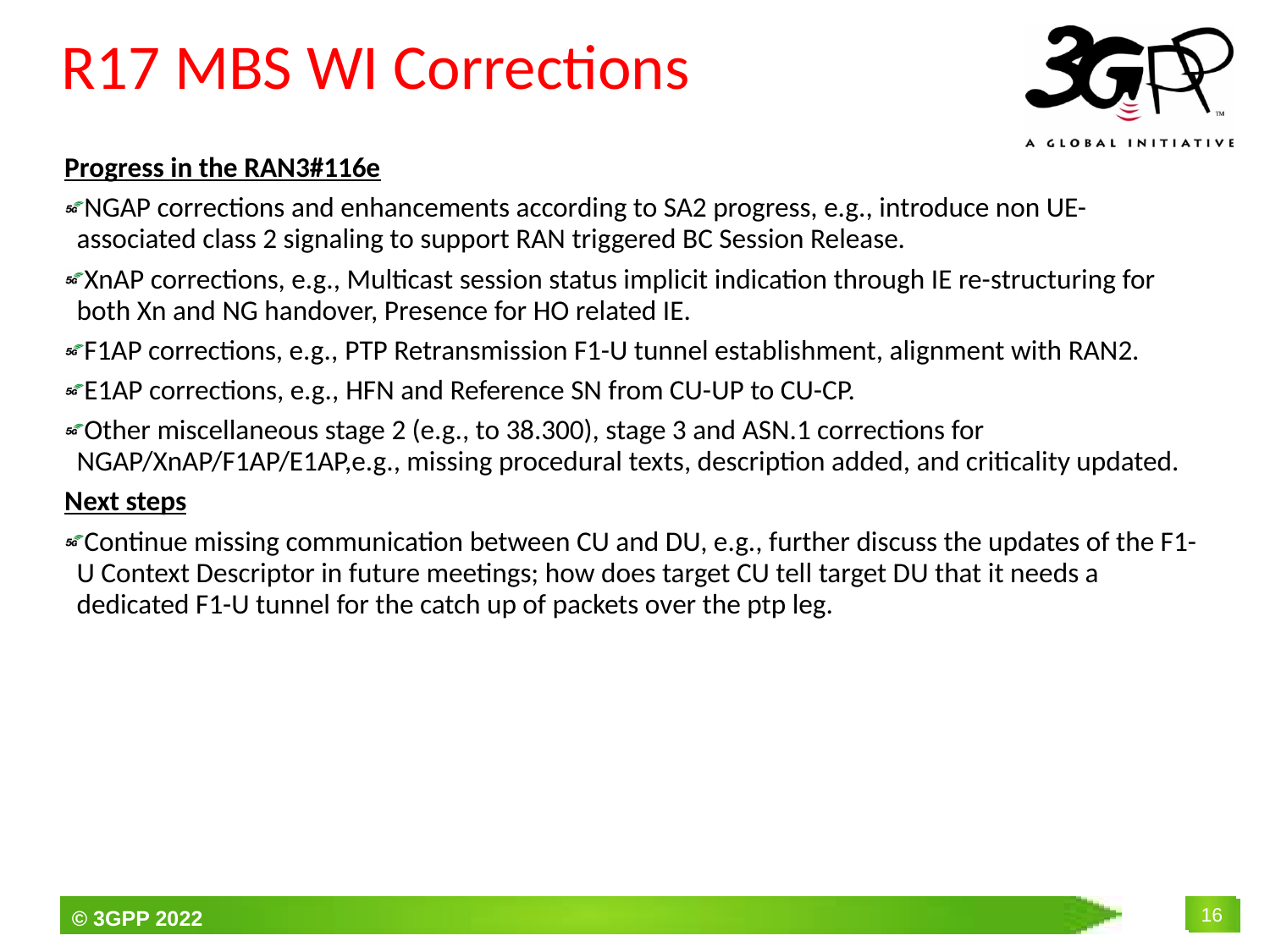

# R17 MBS WI Corrections
Progress in the RAN3#116e
NGAP corrections and enhancements according to SA2 progress, e.g., introduce non UE-associated class 2 signaling to support RAN triggered BC Session Release.
XnAP corrections, e.g., Multicast session status implicit indication through IE re-structuring for both Xn and NG handover, Presence for HO related IE.
F1AP corrections, e.g., PTP Retransmission F1-U tunnel establishment, alignment with RAN2.
E1AP corrections, e.g., HFN and Reference SN from CU-UP to CU-CP.
Other miscellaneous stage 2 (e.g., to 38.300), stage 3 and ASN.1 corrections for NGAP/XnAP/F1AP/E1AP,e.g., missing procedural texts, description added, and criticality updated.
Next steps
Continue missing communication between CU and DU, e.g., further discuss the updates of the F1-U Context Descriptor in future meetings; how does target CU tell target DU that it needs a dedicated F1-U tunnel for the catch up of packets over the ptp leg.

16